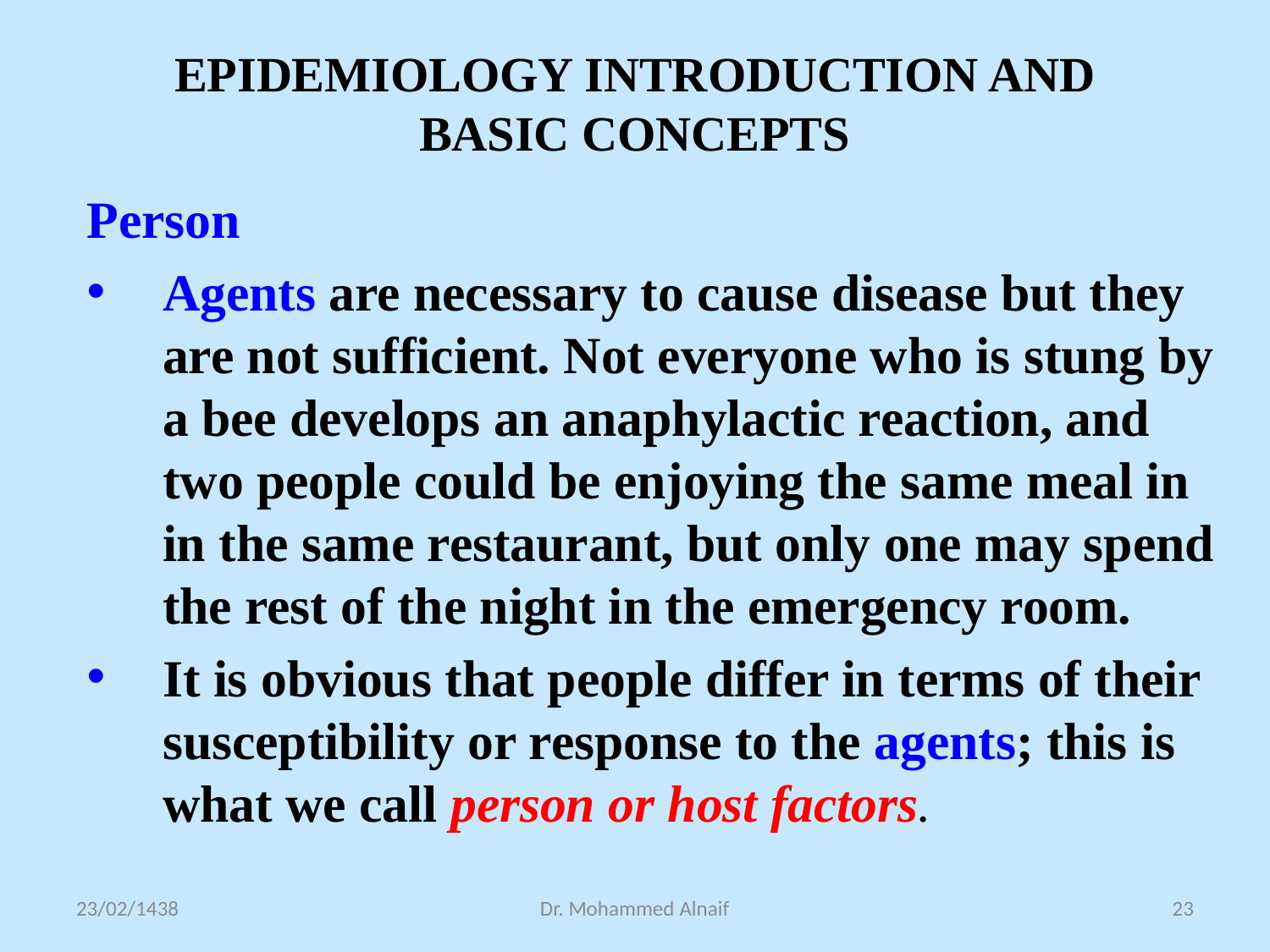

# EPIDEMIOLOGY INTRODUCTION AND BASIC CONCEPTS
Person
Agents are necessary to cause disease but they are not sufficient. Not everyone who is stung by a bee develops an anaphylactic reaction, and two people could be enjoying the same meal in in the same restaurant, but only one may spend the rest of the night in the emergency room.
It is obvious that people differ in terms of their susceptibility or response to the agents; this is what we call person or host factors.
23/02/1438
Dr. Mohammed Alnaif
23